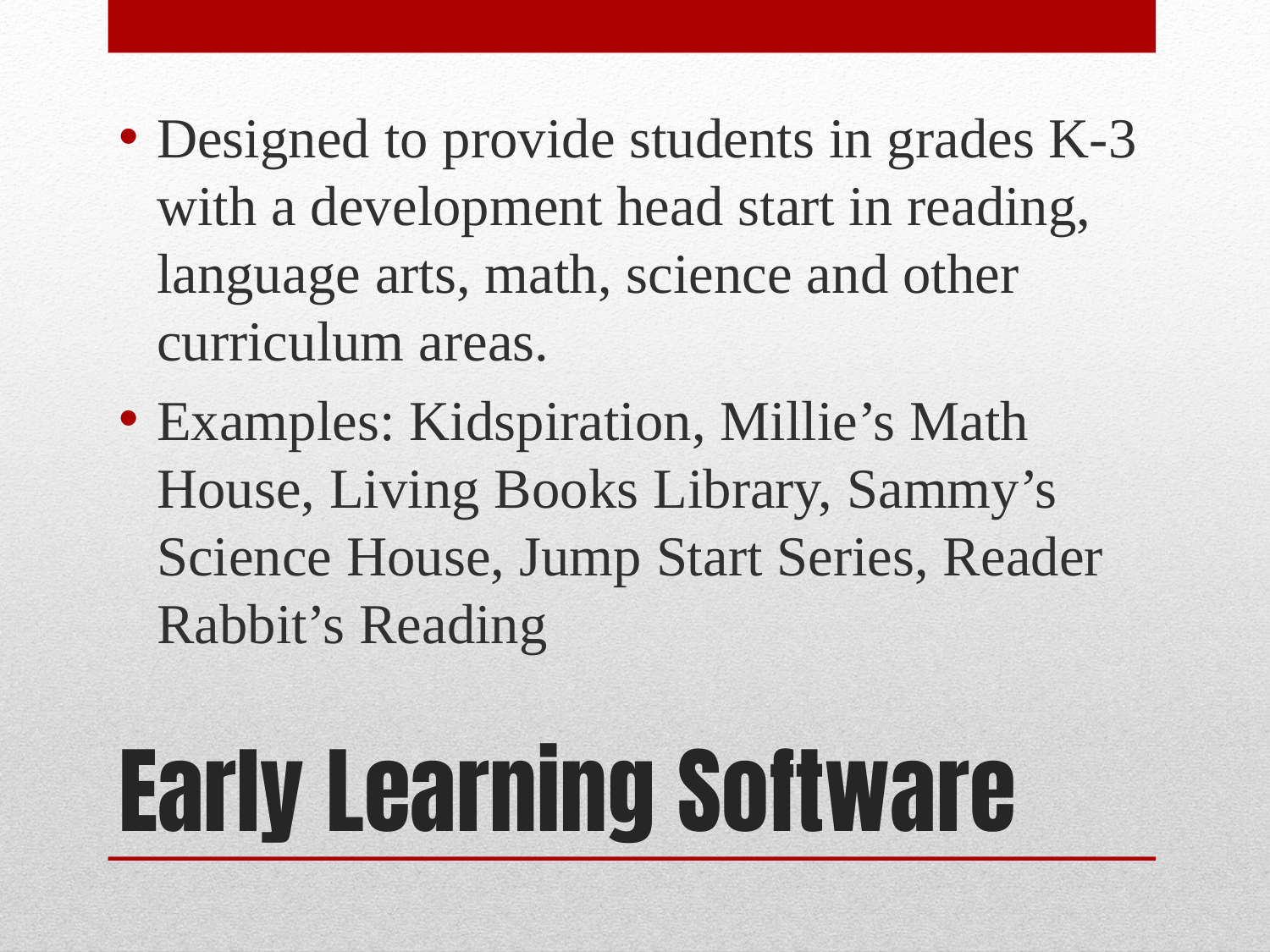

Designed to provide students in grades K-3 with a development head start in reading, language arts, math, science and other curriculum areas.
Examples: Kidspiration, Millie’s Math House, Living Books Library, Sammy’s Science House, Jump Start Series, Reader Rabbit’s Reading

# Early Learning Software